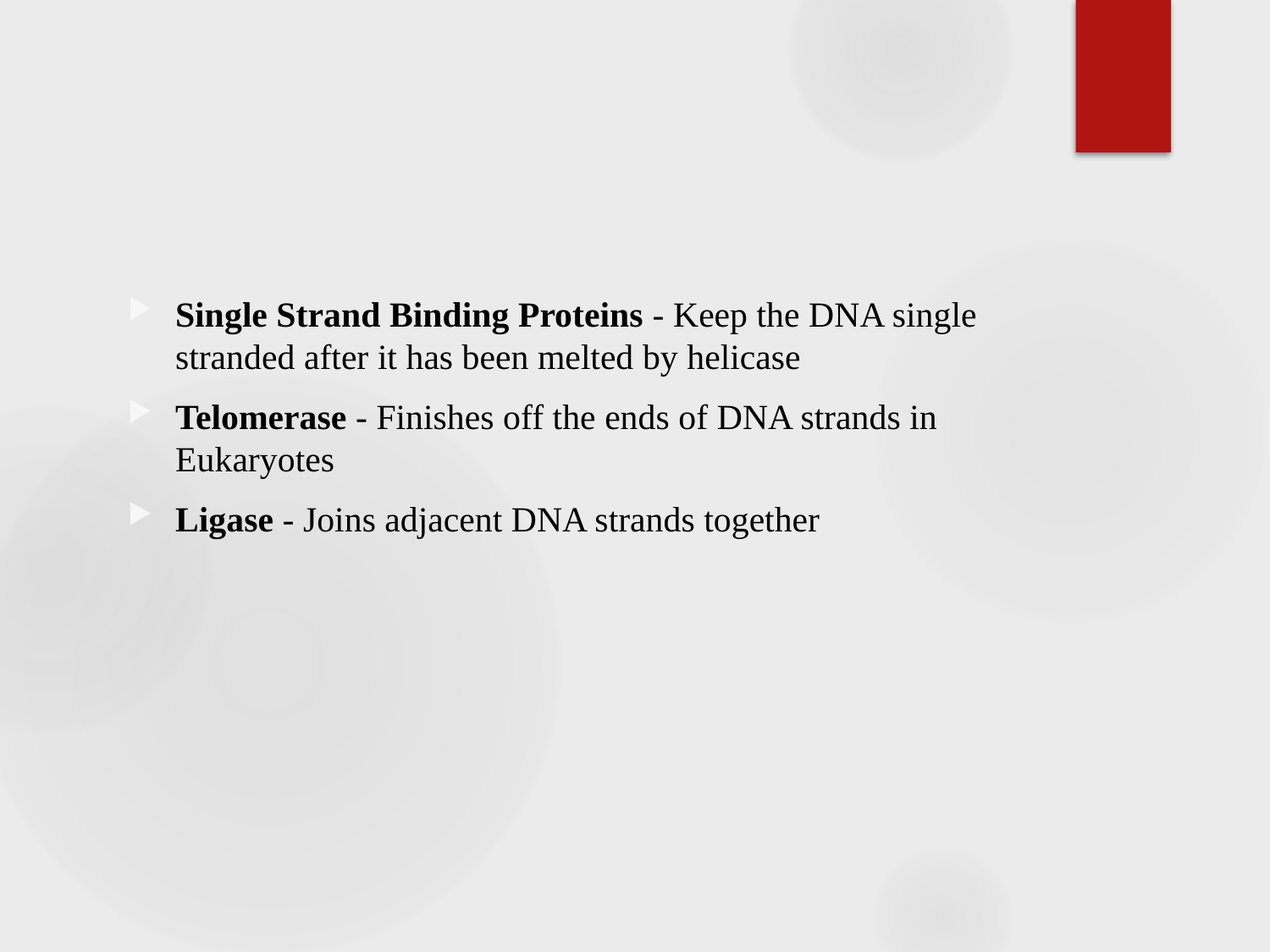

Single Strand Binding Proteins - Keep the DNA single stranded after it has been melted by helicase
Telomerase - Finishes off the ends of DNA strands in Eukaryotes
Ligase - Joins adjacent DNA strands together